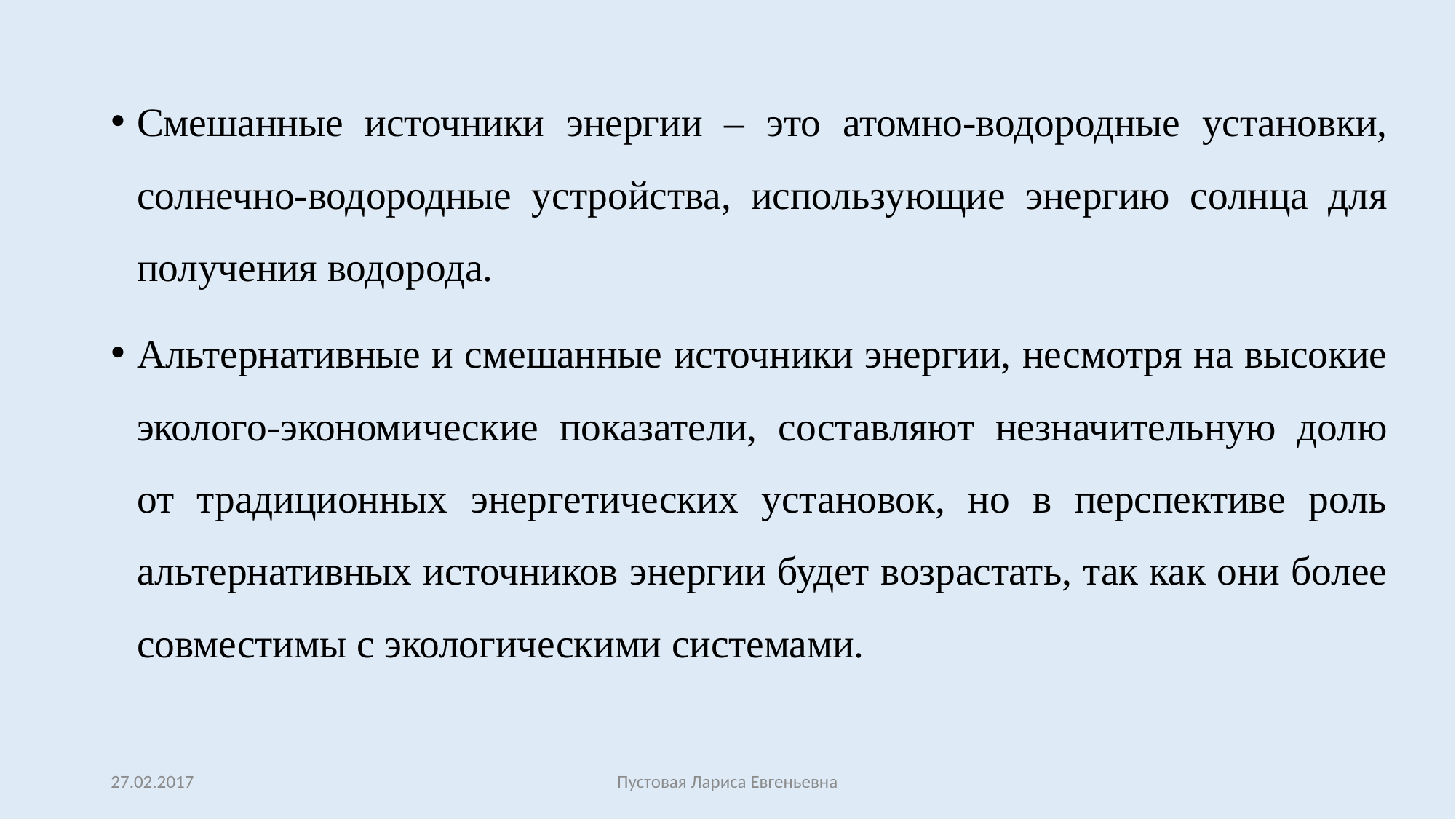

Смешанные источники энергии – это атомно-водородные установки, солнечно-водородные устройства, использующие энергию солнца для получения водорода.
Альтернативные и смешанные источники энергии, несмотря на высокие эколого-экономические показатели, составляют незначительную долю от традиционных энергетических установок, но в перспективе роль альтернативных источников энергии будет возрастать, так как они более совместимы с экологическими системами.

27.02.2017
Пустовая Лариса Евгеньевна